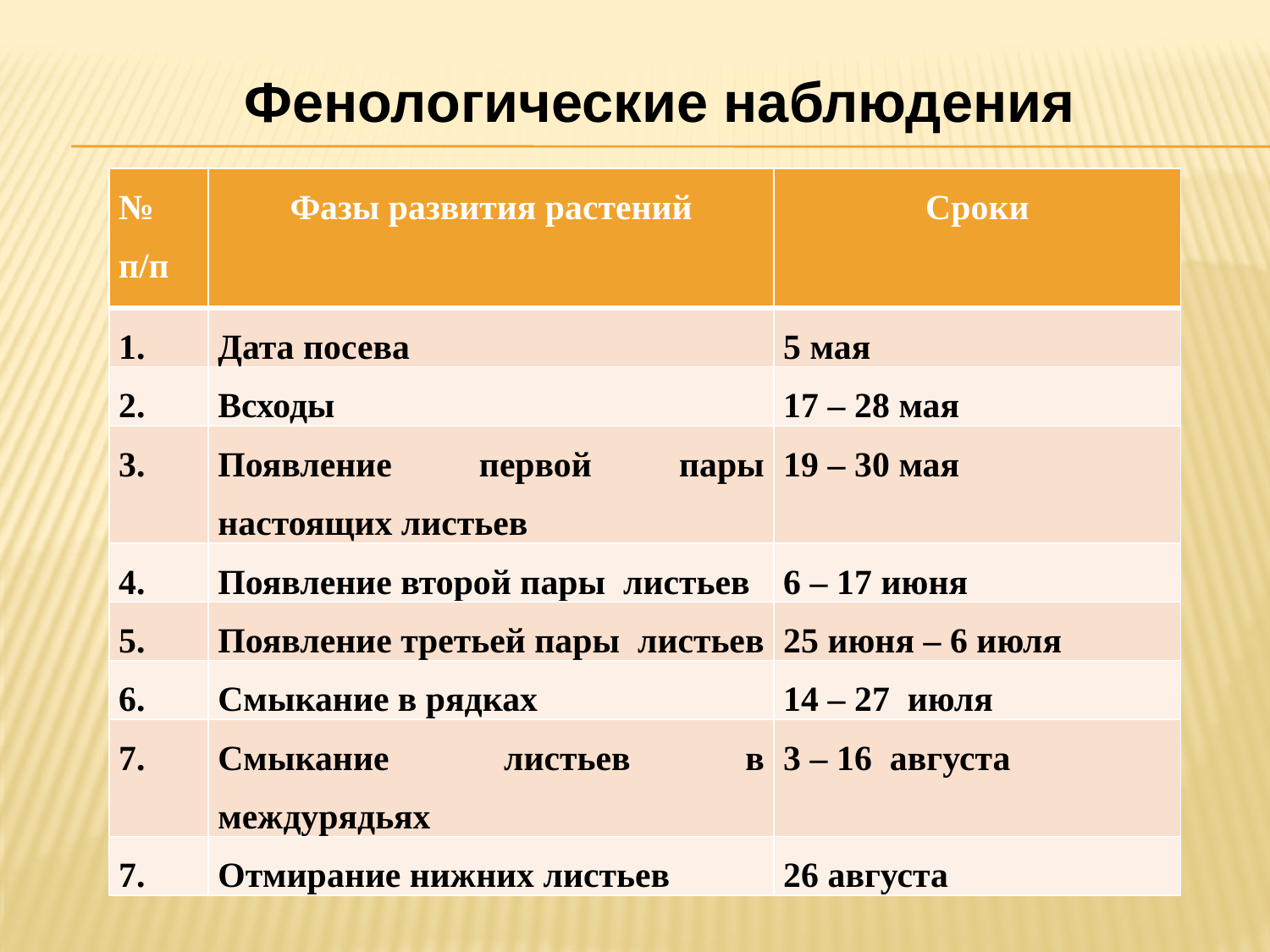

Фенологические наблюдения
| № п/п | Фазы развития растений | Сроки |
| --- | --- | --- |
| 1. | Дата посева | 5 мая |
| 2. | Всходы | 17 – 28 мая |
| 3. | Появление первой пары настоящих листьев | 19 – 30 мая |
| 4. | Появление второй пары листьев | 6 – 17 июня |
| 5. | Появление третьей пары листьев | 25 июня – 6 июля |
| 6. | Смыкание в рядках | 14 – 27 июля |
| 7. | Смыкание листьев в междурядьях | 3 – 16 августа |
| 7. | Отмирание нижних листьев | 26 августа |